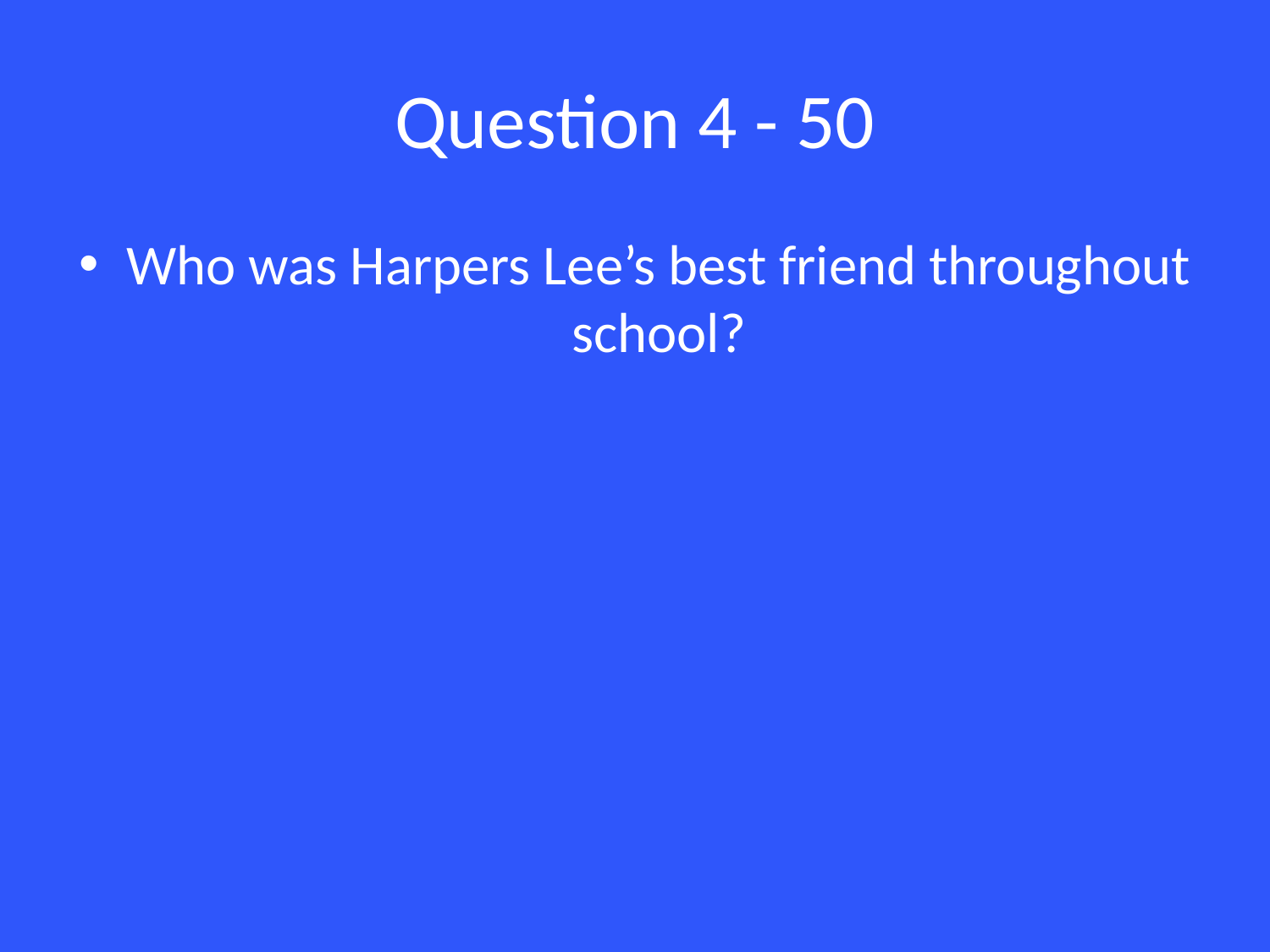

# Question 4 - 50
Who was Harpers Lee’s best friend throughout school?